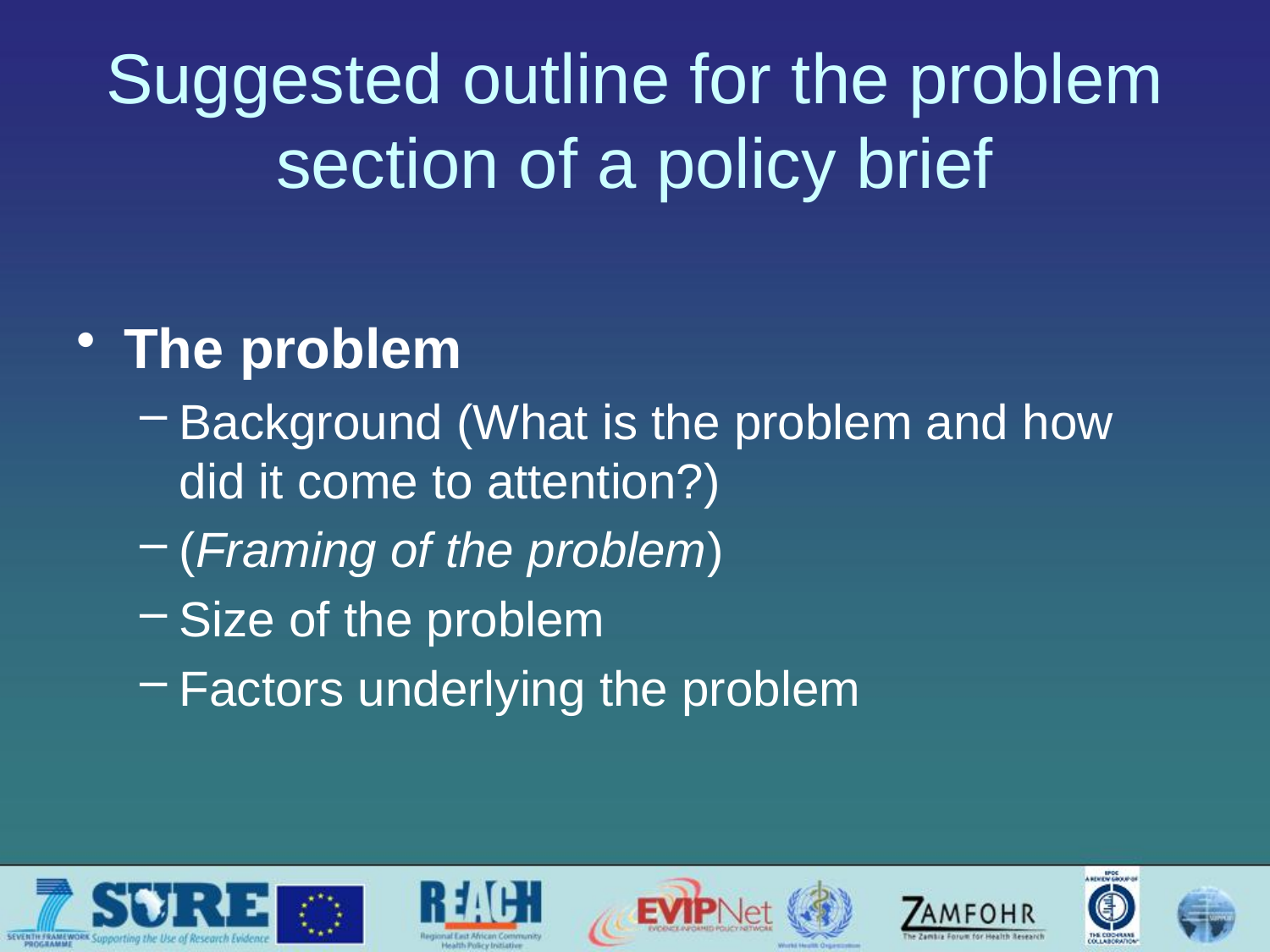

# Suggested outline for the problem section of a policy brief
The problem
Background (What is the problem and how did it come to attention?)
(Framing of the problem)
Size of the problem
Factors underlying the problem